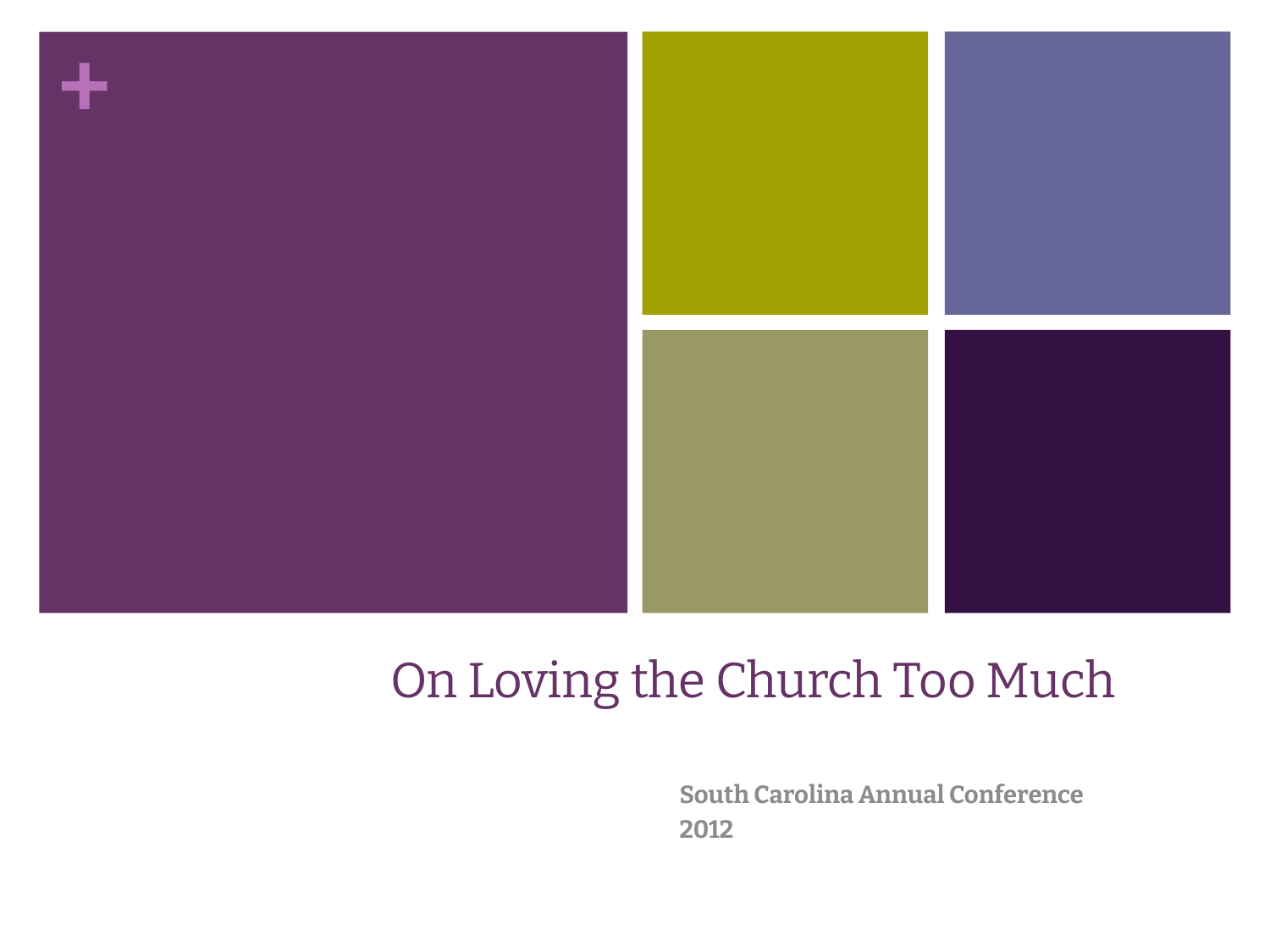

# On Loving the Church Too Much
South Carolina Annual Conference
2012